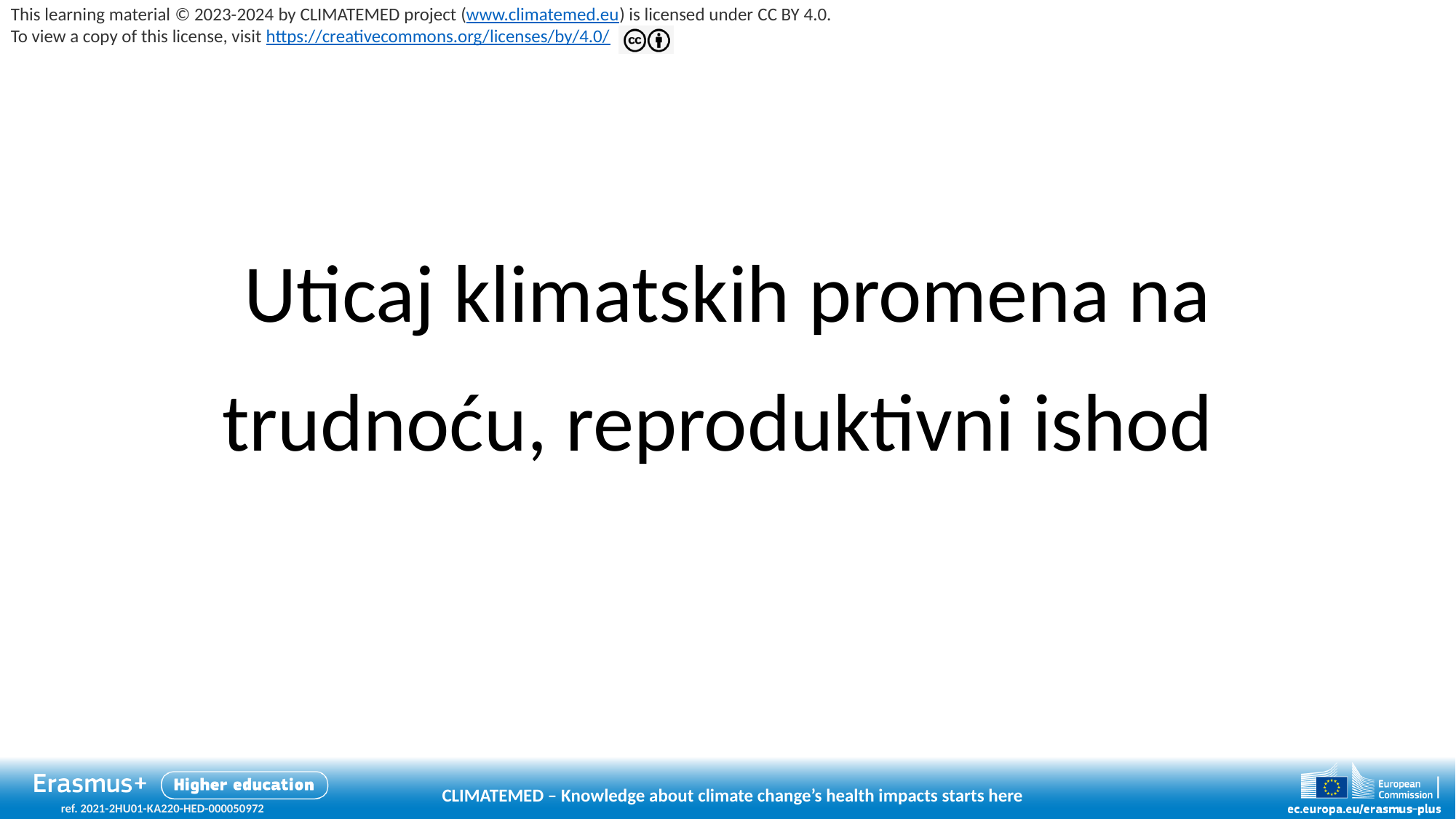

# Uticaj klimatskih promena na trudnoću, reproduktivni ishod